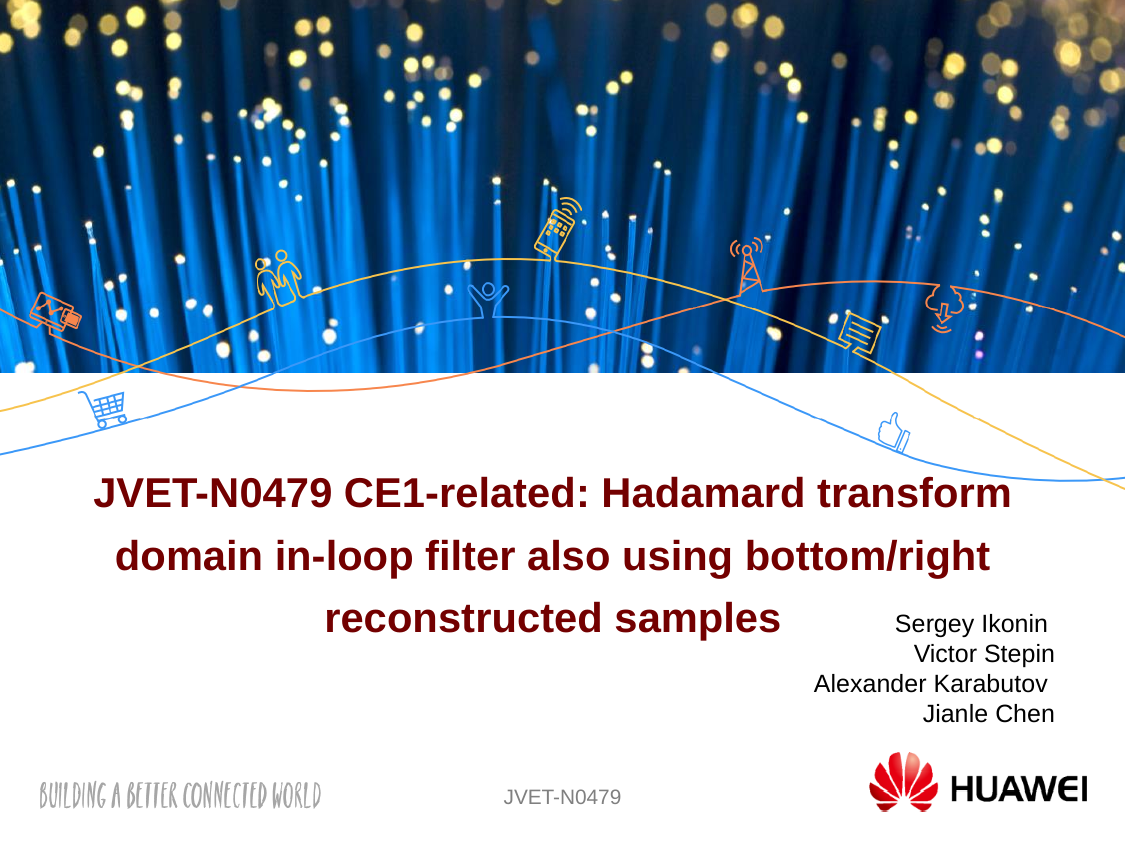

# JVET-N0479 CE1-related: Hadamard transform domain in-loop filter also using bottom/right reconstructed samples
Sergey Ikonin
Victor Stepin
Alexander Karabutov
Jianle Chen